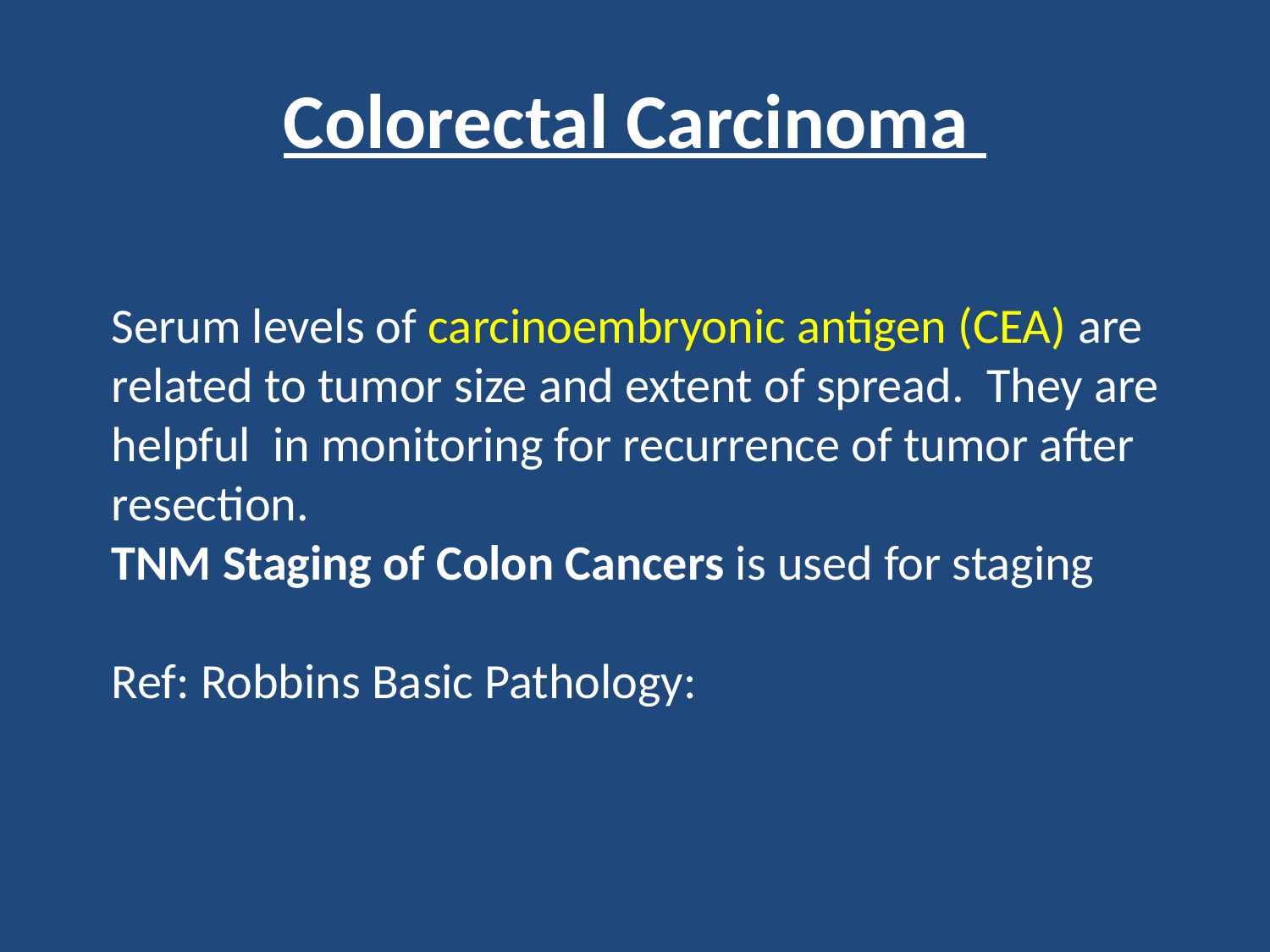

# Colorectal Carcinoma
Serum levels of carcinoembryonic antigen (CEA) are related to tumor size and extent of spread.  They are helpful  in monitoring for recurrence of tumor after resection.
TNM Staging of Colon Cancers is used for staging

Ref: Robbins Basic Pathology: